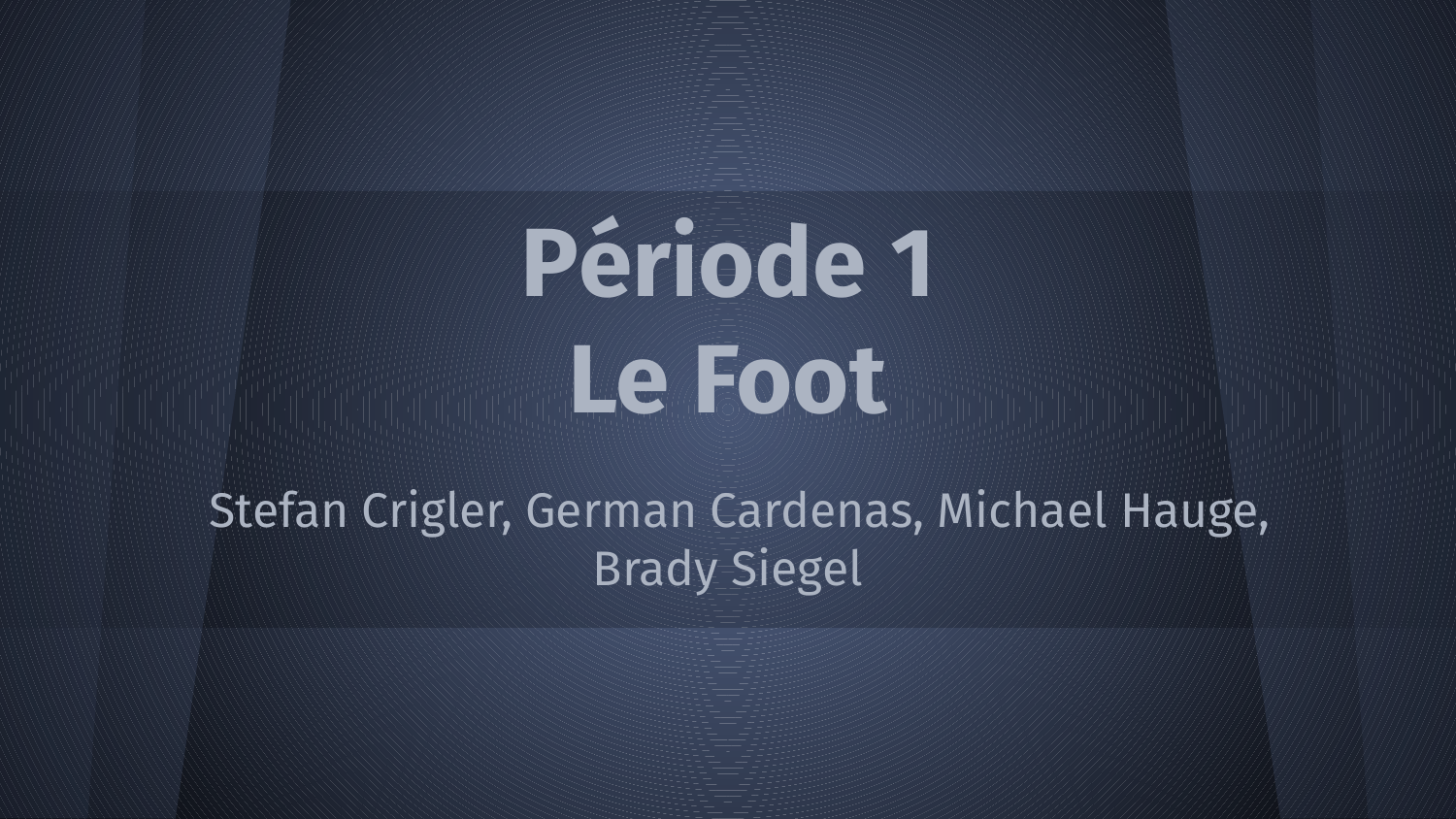

# Période 1 Le Foot
Stefan Crigler, German Cardenas, Michael Hauge, Brady Siegel